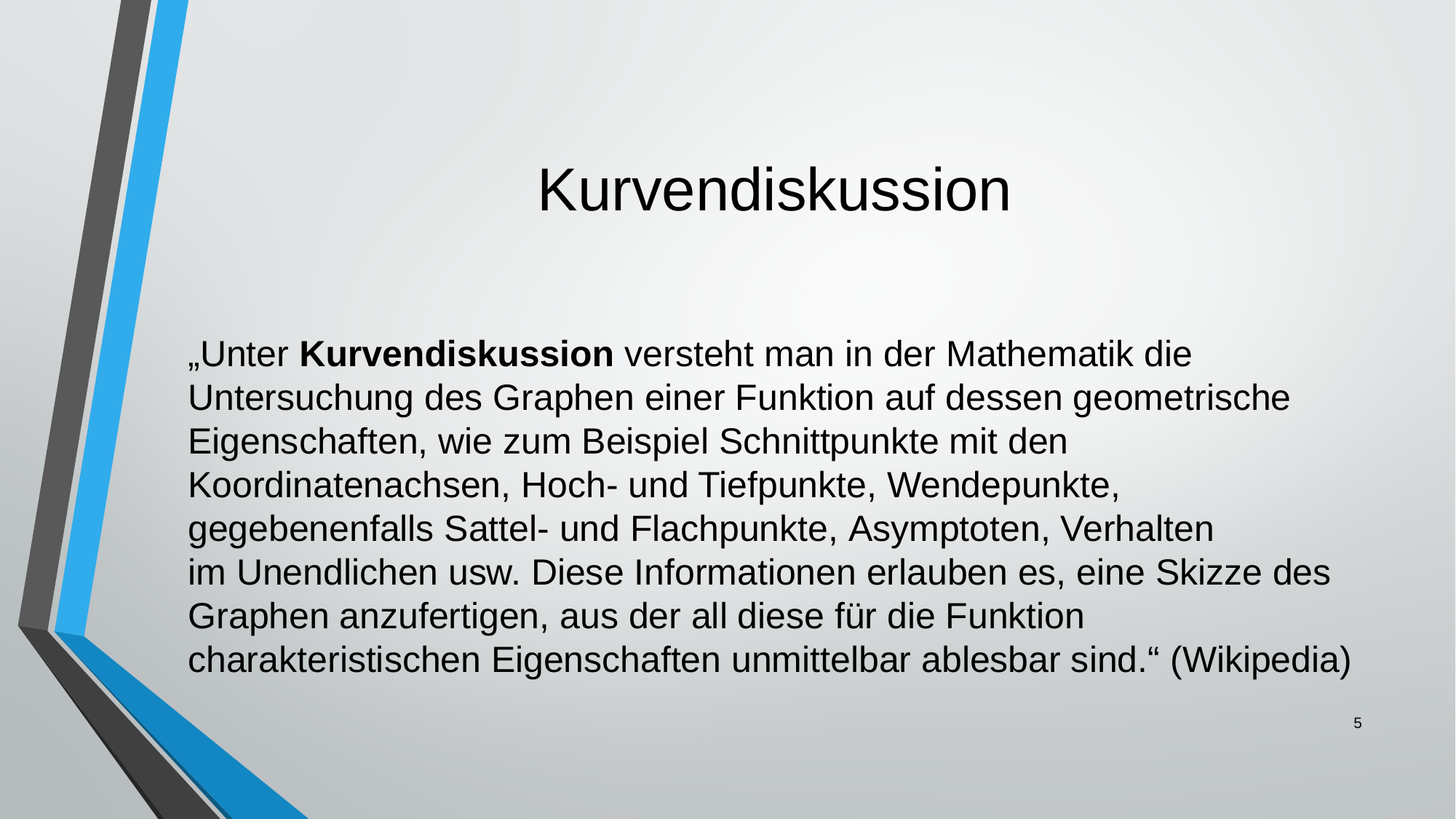

# Kurvendiskussion
„Unter Kurvendiskussion versteht man in der Mathematik die Untersuchung des Graphen einer Funktion auf dessen geometrische Eigenschaften, wie zum Beispiel Schnittpunkte mit den Koordinatenachsen, Hoch- und Tiefpunkte, Wendepunkte, gegebenenfalls Sattel- und Flachpunkte, Asymptoten, Verhalten im Unendlichen usw. Diese Informationen erlauben es, eine Skizze des Graphen anzufertigen, aus der all diese für die Funktion charakteristischen Eigenschaften unmittelbar ablesbar sind.“ (Wikipedia)
5